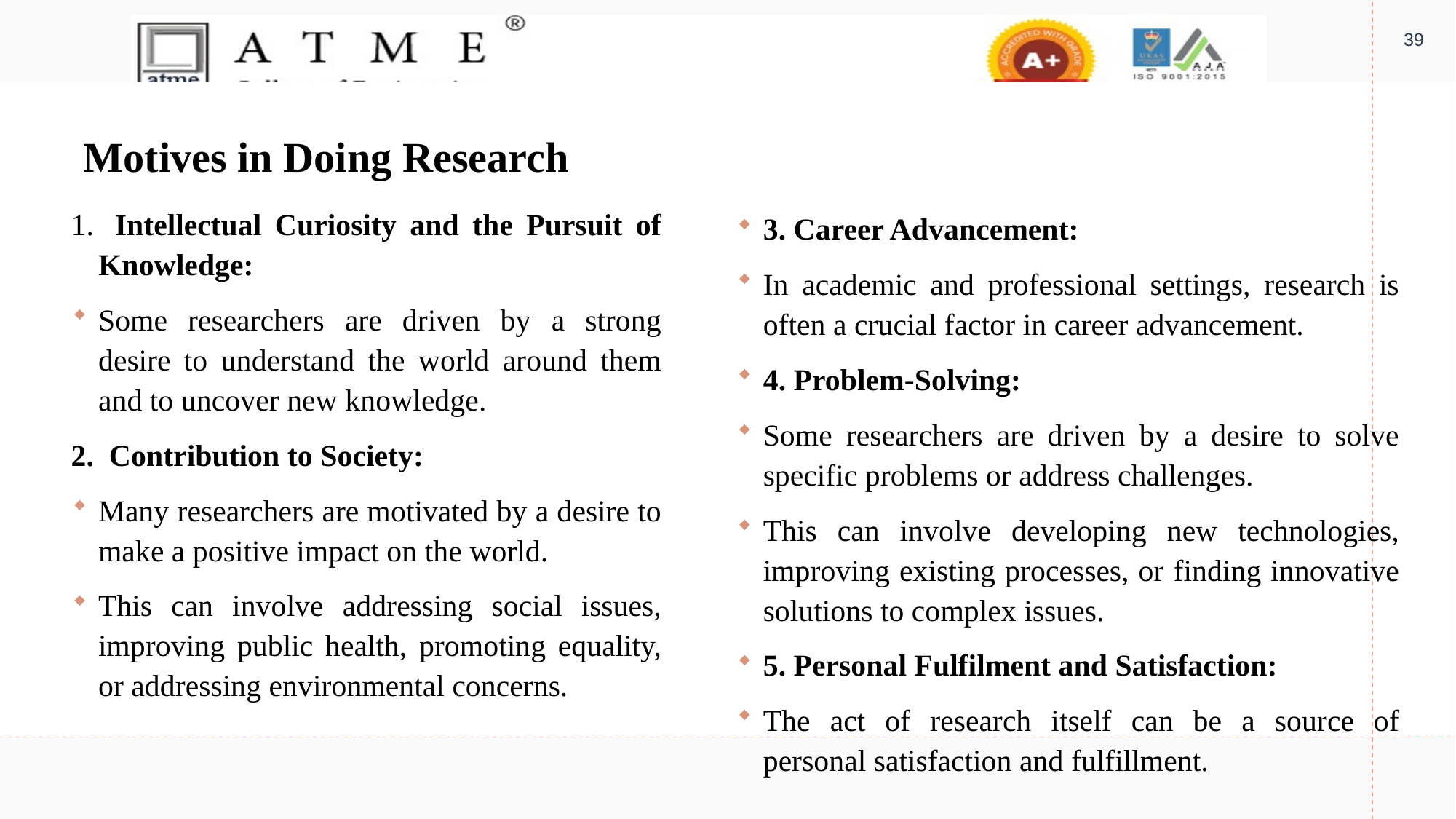

39
# Motives in Doing Research
1.  Intellectual Curiosity and the Pursuit of Knowledge:
Some researchers are driven by a strong desire to understand the world around them and to uncover new knowledge.
2.  Contribution to Society:
Many researchers are motivated by a desire to make a positive impact on the world.
This can involve addressing social issues, improving public health, promoting equality, or addressing environmental concerns.

3. Career Advancement:
In academic and professional settings, research is often a crucial factor in career advancement.
4. Problem-Solving:
Some researchers are driven by a desire to solve specific problems or address challenges.
This can involve developing new technologies, improving existing processes, or finding innovative solutions to complex issues.
5. Personal Fulfilment and Satisfaction:
The act of research itself can be a source of personal satisfaction and fulfillment.